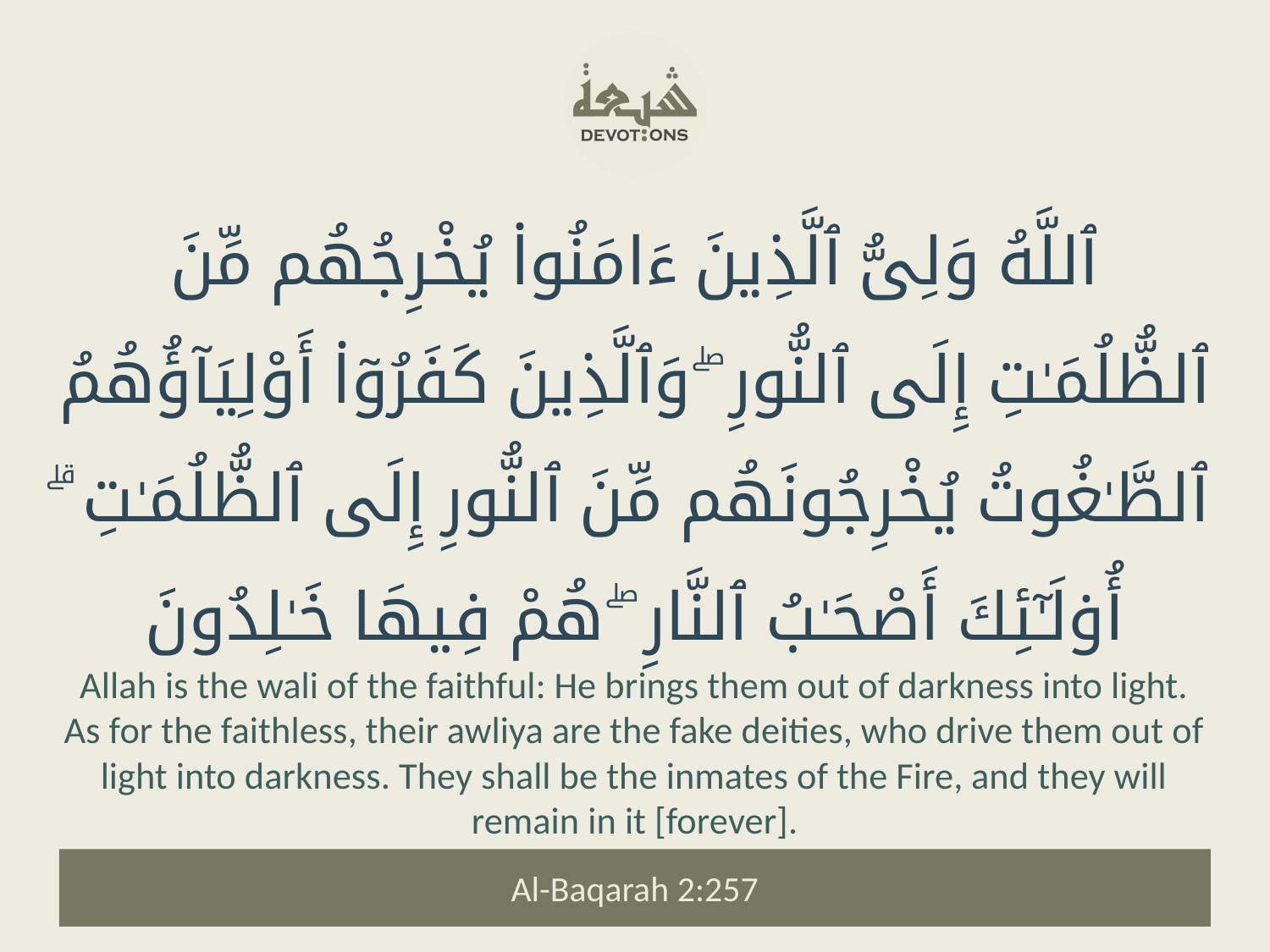

ٱللَّهُ وَلِىُّ ٱلَّذِينَ ءَامَنُوا۟ يُخْرِجُهُم مِّنَ ٱلظُّلُمَـٰتِ إِلَى ٱلنُّورِ ۖ وَٱلَّذِينَ كَفَرُوٓا۟ أَوْلِيَآؤُهُمُ ٱلطَّـٰغُوتُ يُخْرِجُونَهُم مِّنَ ٱلنُّورِ إِلَى ٱلظُّلُمَـٰتِ ۗ أُو۟لَـٰٓئِكَ أَصْحَـٰبُ ٱلنَّارِ ۖ هُمْ فِيهَا خَـٰلِدُونَ
Allah is the wali of the faithful: He brings them out of darkness into light. As for the faithless, their awliya are the fake deities, who drive them out of light into darkness. They shall be the inmates of the Fire, and they will remain in it [forever].
Al-Baqarah 2:257